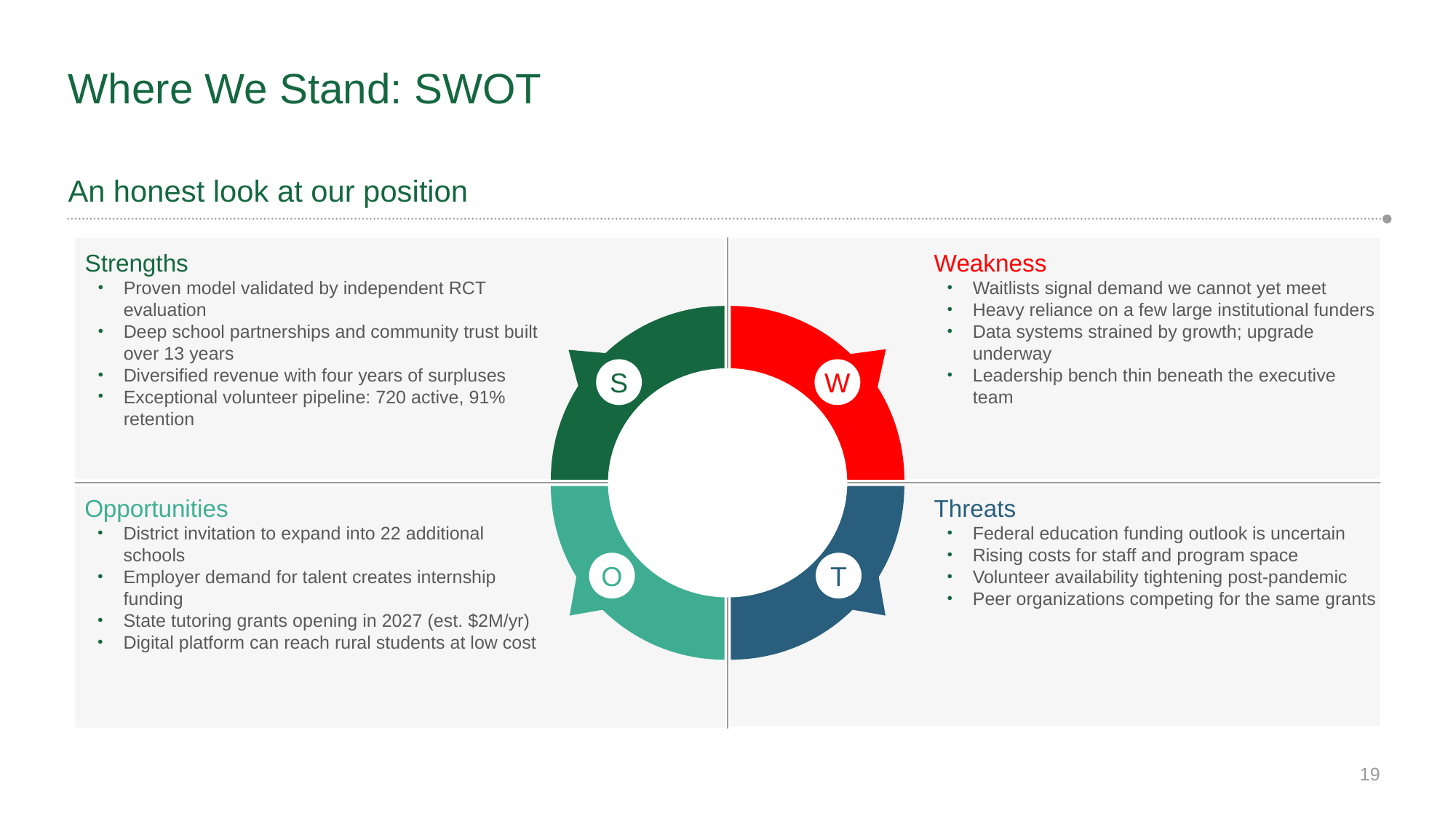

# Where We Stand: SWOT
An honest look at our position

Strengths
Proven model validated by independent RCT evaluation
Deep school partnerships and community trust built over 13 years
Diversified revenue with four years of surpluses
Exceptional volunteer pipeline: 720 active, 91% retention

Weakness
Waitlists signal demand we cannot yet meet
Heavy reliance on a few large institutional funders
Data systems strained by growth; upgrade underway
Leadership bench thin beneath the executive team

S
W

Opportunities
District invitation to expand into 22 additional schools
Employer demand for talent creates internship funding
State tutoring grants opening in 2027 (est. $2M/yr)
Digital platform can reach rural students at low cost

Threats
Federal education funding outlook is uncertain
Rising costs for staff and program space
Volunteer availability tightening post-pandemic
Peer organizations competing for the same grants

O
T

19